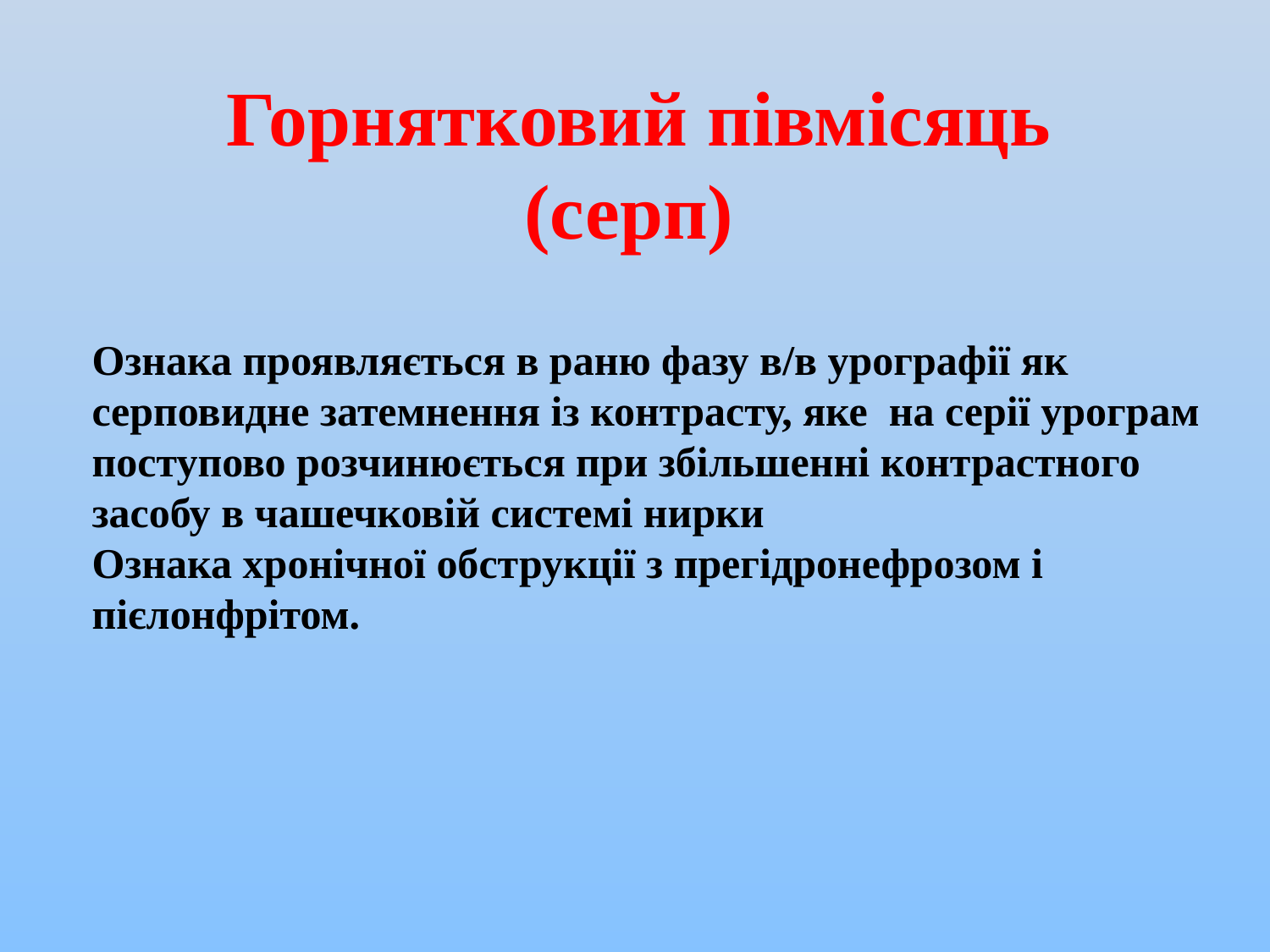

# Горнятковий півмісяць (серп)
Ознака проявляється в раню фазу в/в урографії як серповидне затемнення із контрасту, яке  на серії урограм поступово розчинюється при збільшенні контрастного засобу в чашечковій системі нирки
Ознака хронічної обструкції з прегідронефрозом і пієлонфрітом.